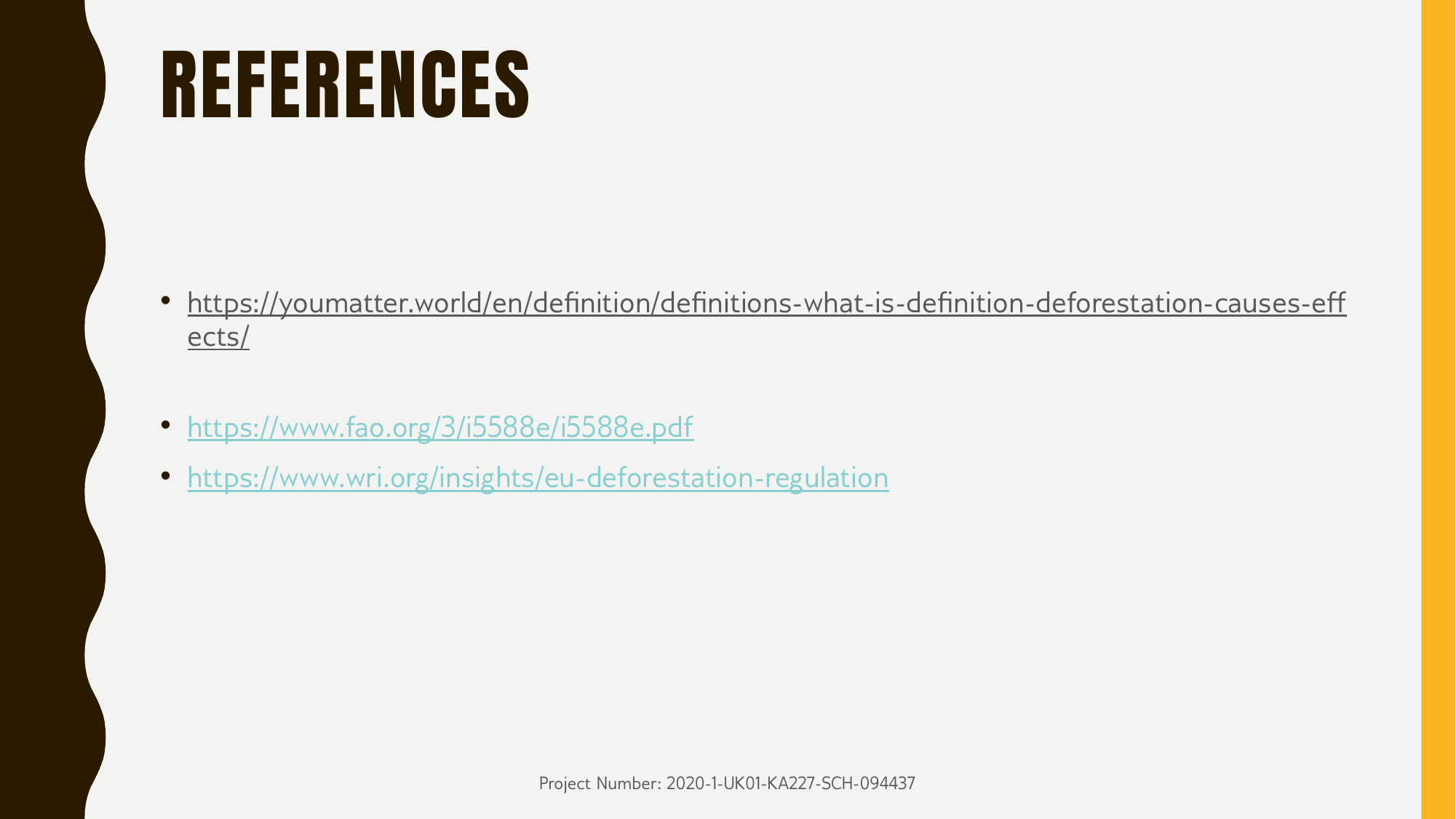

# References
https://youmatter.world/en/definition/definitions-what-is-definition-deforestation-causes-effects/
https://www.fao.org/3/i5588e/i5588e.pdf
https://www.wri.org/insights/eu-deforestation-regulation
Project Number: 2020-1-UK01-KA227-SCH-094437